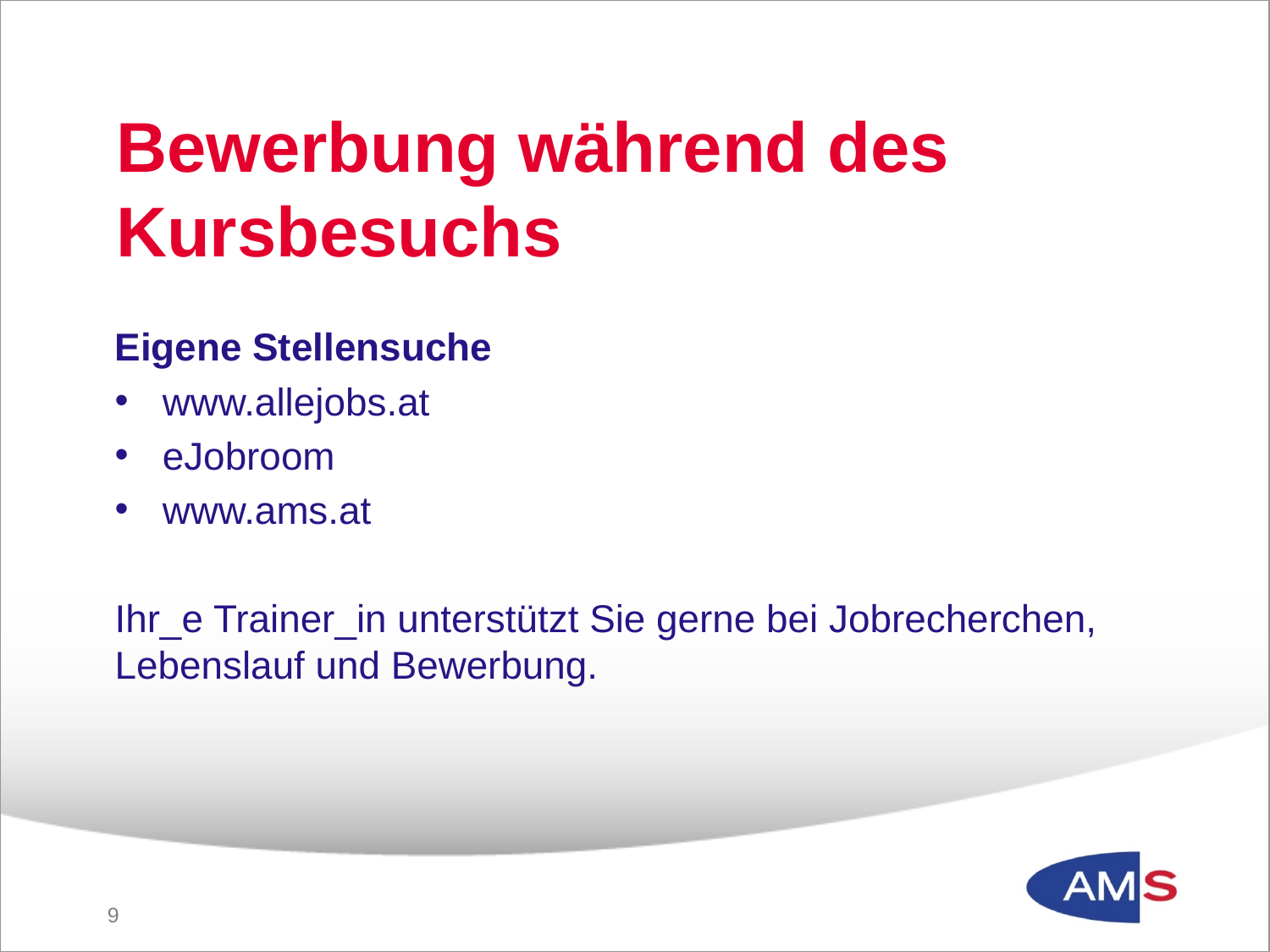

9
# Bewerbung während des Kursbesuchs
Eigene Stellensuche
www.allejobs.at
eJobroom
www.ams.at

Ihr_e Trainer_in unterstützt Sie gerne bei Jobrecherchen, Lebenslauf und Bewerbung.